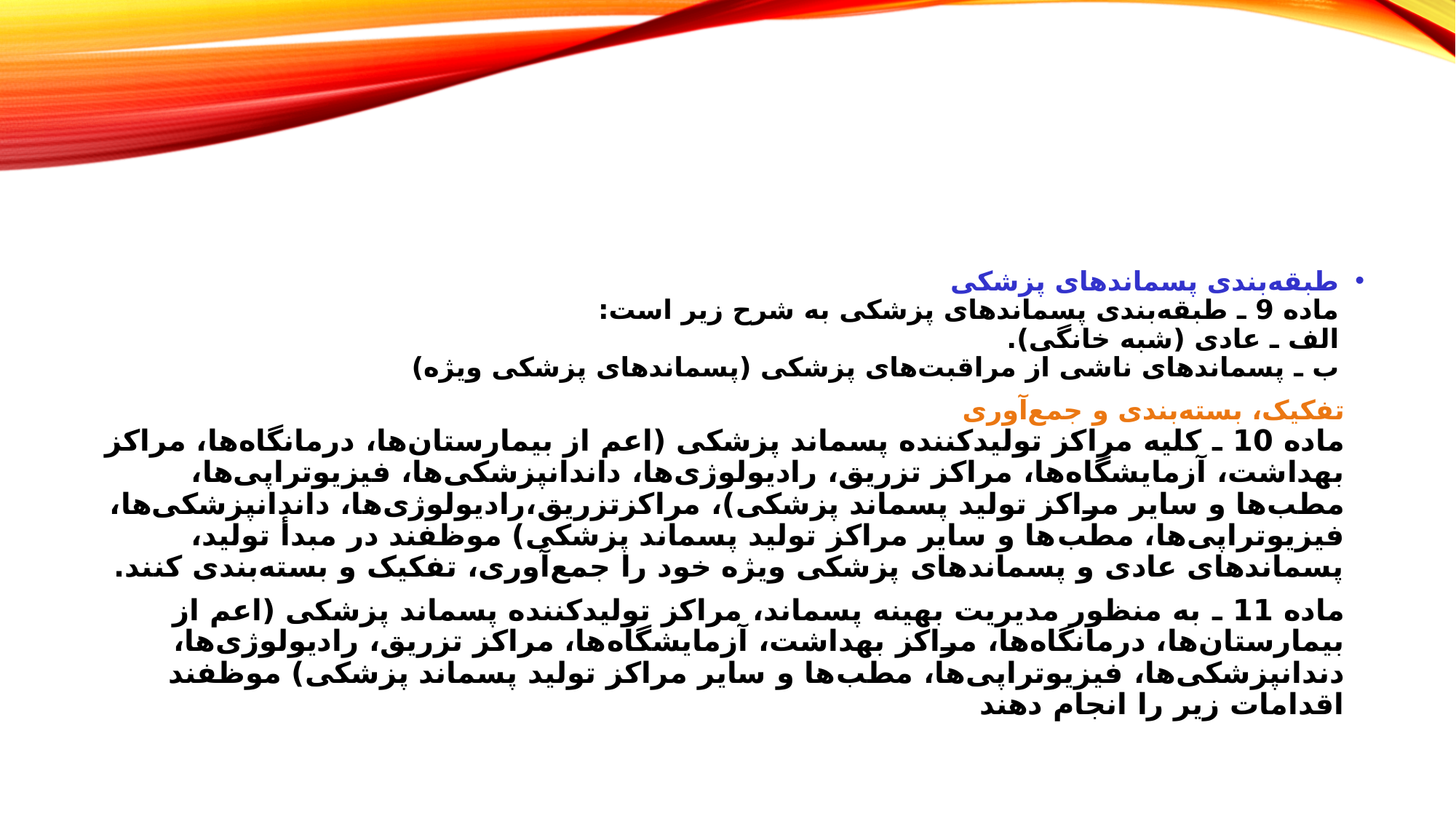

طبقه‌بندی پسماندهای پزشکی
ماده 9 ـ طبقه‌بندی پسماندهای پزشکی به شرح زیر است:
الف ـ عادی (شبه خانگی).
ب ـ پسماندهای ناشی از مراقبت‌های پزشکی (پسماندهای پزشکی ویژه)
تفکیک، بسته‌بندی و جمع‌آوری
ماده 10 ـ کلیه مراکز تولیدکننده پسماند پزشکی (اعم از بیمارستان‌ها، درمانگاه‌ها، مراکز بهداشت، آزمایشگا‌ه‌ها، مراکز تزریق، رادیولوژی‌ها، داندانپزشکی‌ها، فیزیوتراپی‌ها، مطب‌ها و سایر مراکز تولید پسماند پزشکی)، مراکزتزریق،رادیولوژی‌ها، داندانپزشکی‌ها، فیزیوتراپی‌ها، مطب‌ها و سایر مراکز تولید پسماند پزشکی) موظفند در مبدأ تولید، پسماندهای عادی و پسماندهای پزشکی ویژه خود را جمع‌آوری، تفکیک و بسته‌بندی کنند.
ماده 11 ـ به منظور مدیریت بهینه پسماند، مراکز تولیدکننده پسماند پزشکی (اعم از بیمارستان‌ها، درمانگاه‌ها، مراکز بهداشت، آزمایشگاه‌ها، مراکز تزریق، رادیولوژی‌ها، دندانپزشکی‌ها، فیزیوتراپی‌ها، مطب‌ها و سایر مراکز تولید پسماند پزشکی) موظفند اقدامات زیر را انجام دهند